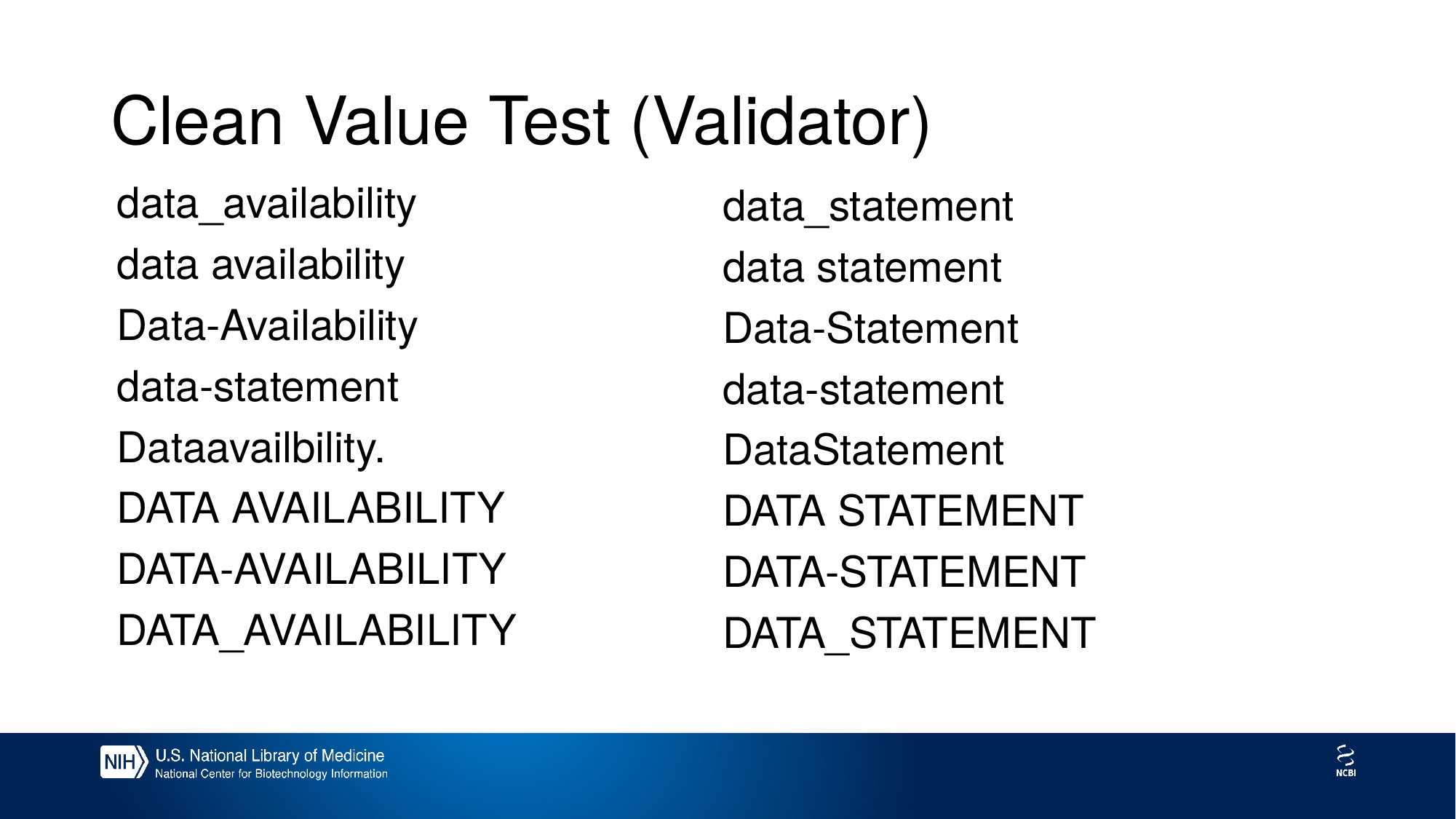

# Clean Value Test (Validator)
data_availability
data availability
Data-Availability
data-statement
Dataavailbility.
DATA AVAILABILITY
DATA-AVAILABILITY
DATA_AVAILABILITY

data_statement
data statement
Data-Statement
data-statement
DataStatement
DATA STATEMENT
DATA-STATEMENT
DATA_STATEMENT